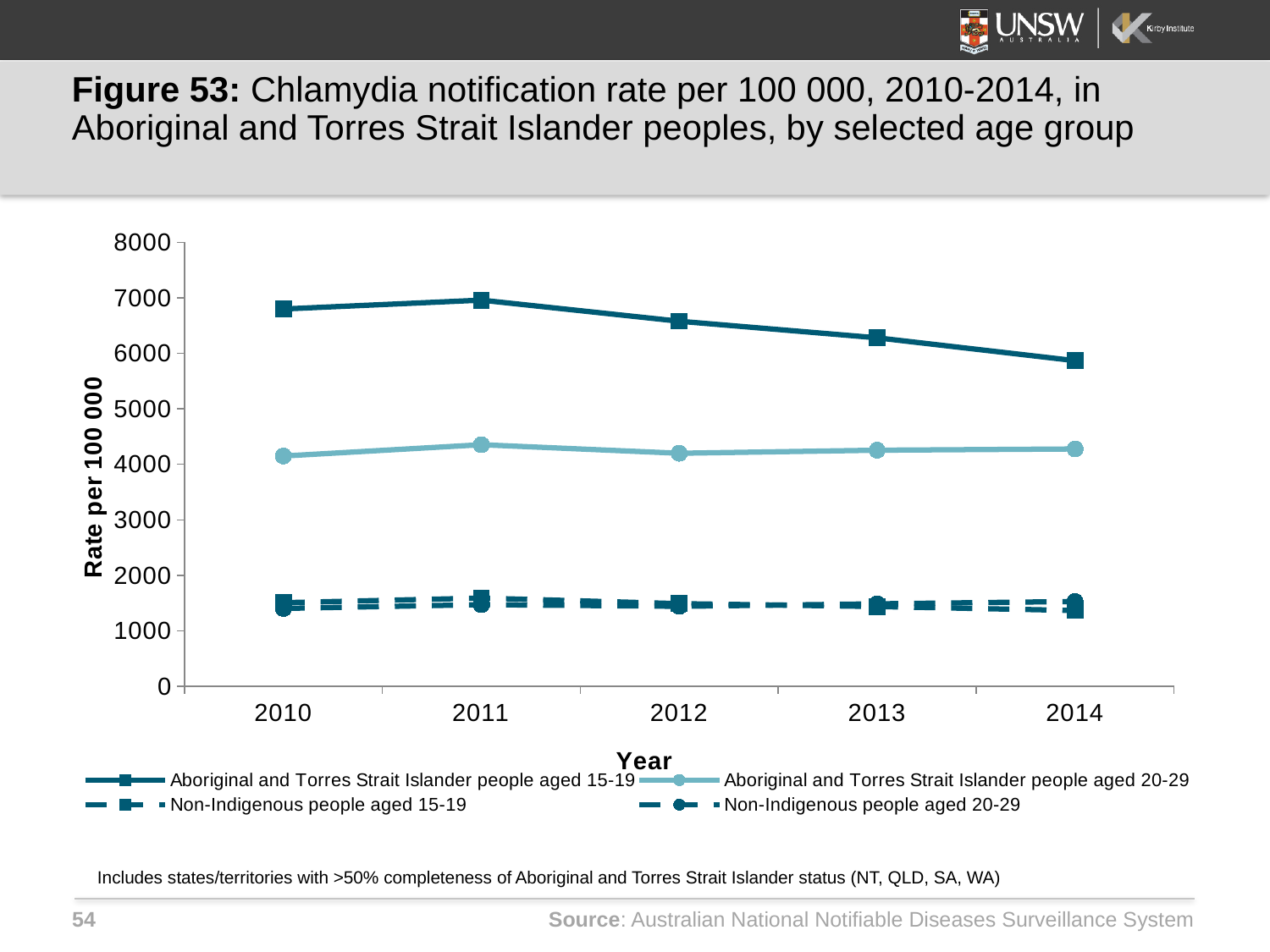

# Figure 53: Chlamydia notification rate per 100 000, 2010-2014, in Aboriginal and Torres Strait Islander peoples, by selected age group

### Chart

| Category | Aboriginal and Torres Strait Islander people aged 15-19 | Aboriginal and Torres Strait Islander people aged 20-29 | Non-Indigenous people aged 15-19 | Non-Indigenous people aged 20-29 |
|---|---|---|---|---|
| 2010 | 6798.5 | 4149.7 | 1505.7 | 1402.3 |
| 2011 | 6958.1 | 4353.0 | 1588.9 | 1470.9 |
| 2012 | 6578.0 | 4198.9 | 1488.9 | 1440.5 |
| 2013 | 6279.3 | 4253.8 | 1436.8 | 1485.5 |
| 2014 | 5867.1 | 4276.7 | 1365.4 | 1527.3 |
Includes states/territories with >50% completeness of Aboriginal and Torres Strait Islander status (NT, QLD, SA, WA)
Source: Australian National Notifiable Diseases Surveillance System
54